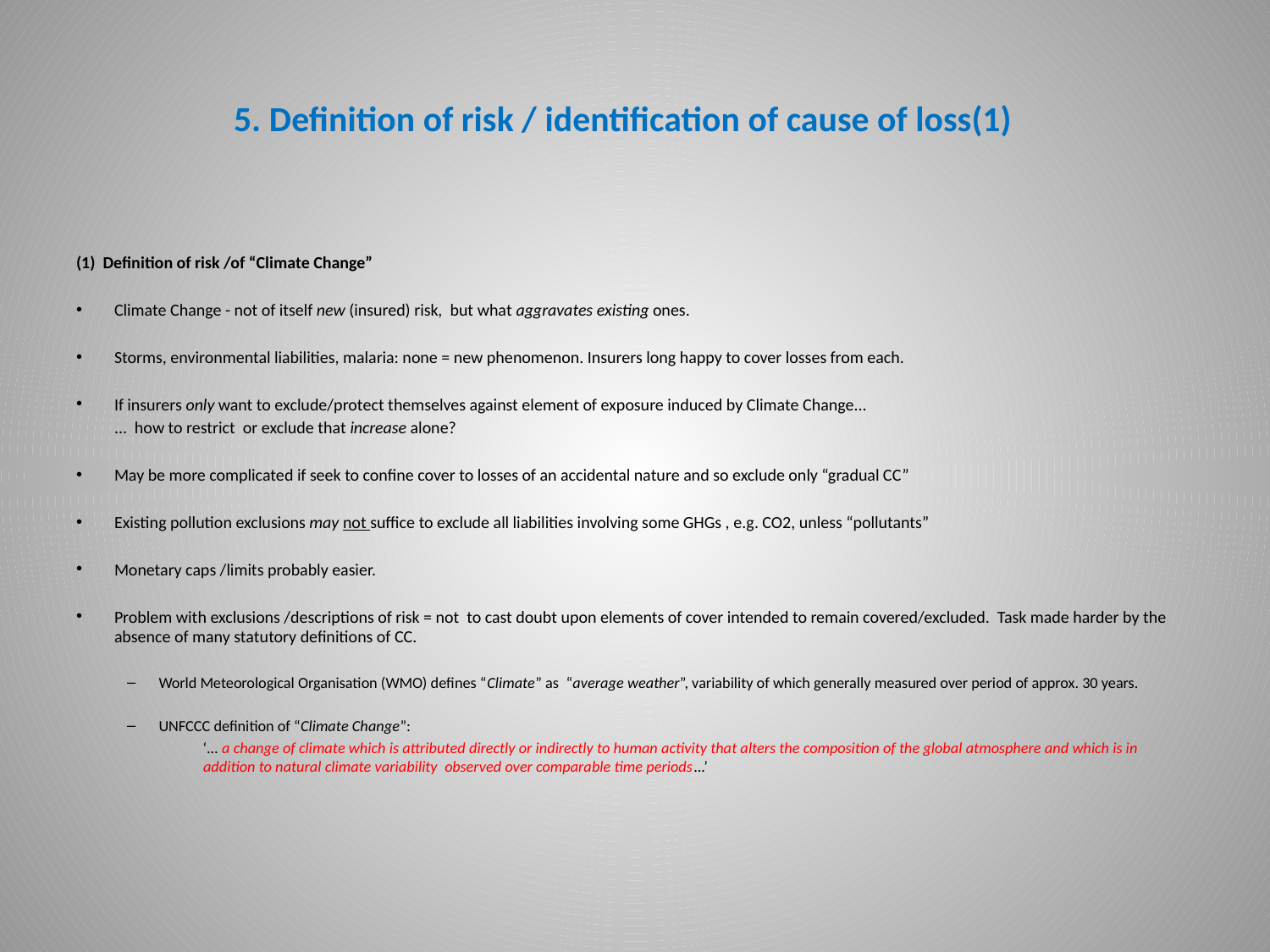

# 5. Definition of risk / identification of cause of loss(1)

(1)  Definition of risk /of “Climate Change”

Climate Change - not of itself new (insured) risk,  but what aggravates existing ones.

Storms, environmental liabilities, malaria: none = new phenomenon. Insurers long happy to cover losses from each.

If insurers only want to exclude/protect themselves against element of exposure induced by Climate Change...
  		...  how to restrict  or exclude that increase alone?

May be more complicated if seek to confine cover to losses of an accidental nature and so exclude only “gradual CC”

Existing pollution exclusions may not suffice to exclude all liabilities involving some GHGs , e.g. CO2, unless “pollutants”

Monetary caps /limits probably easier.

Problem with exclusions /descriptions of risk = not  to cast doubt upon elements of cover intended to remain covered/excluded.  Task made harder by the absence of many statutory definitions of CC.

World Meteorological Organisation (WMO) defines “Climate” as  “average weather”, variability of which generally measured over period of approx. 30 years.

UNFCCC definition of “Climate Change”:
       ‘... a change of climate which is attributed directly or indirectly to human activity that alters the composition of the global atmosphere and which is in addition to natural climate variability  observed over comparable time periods...’